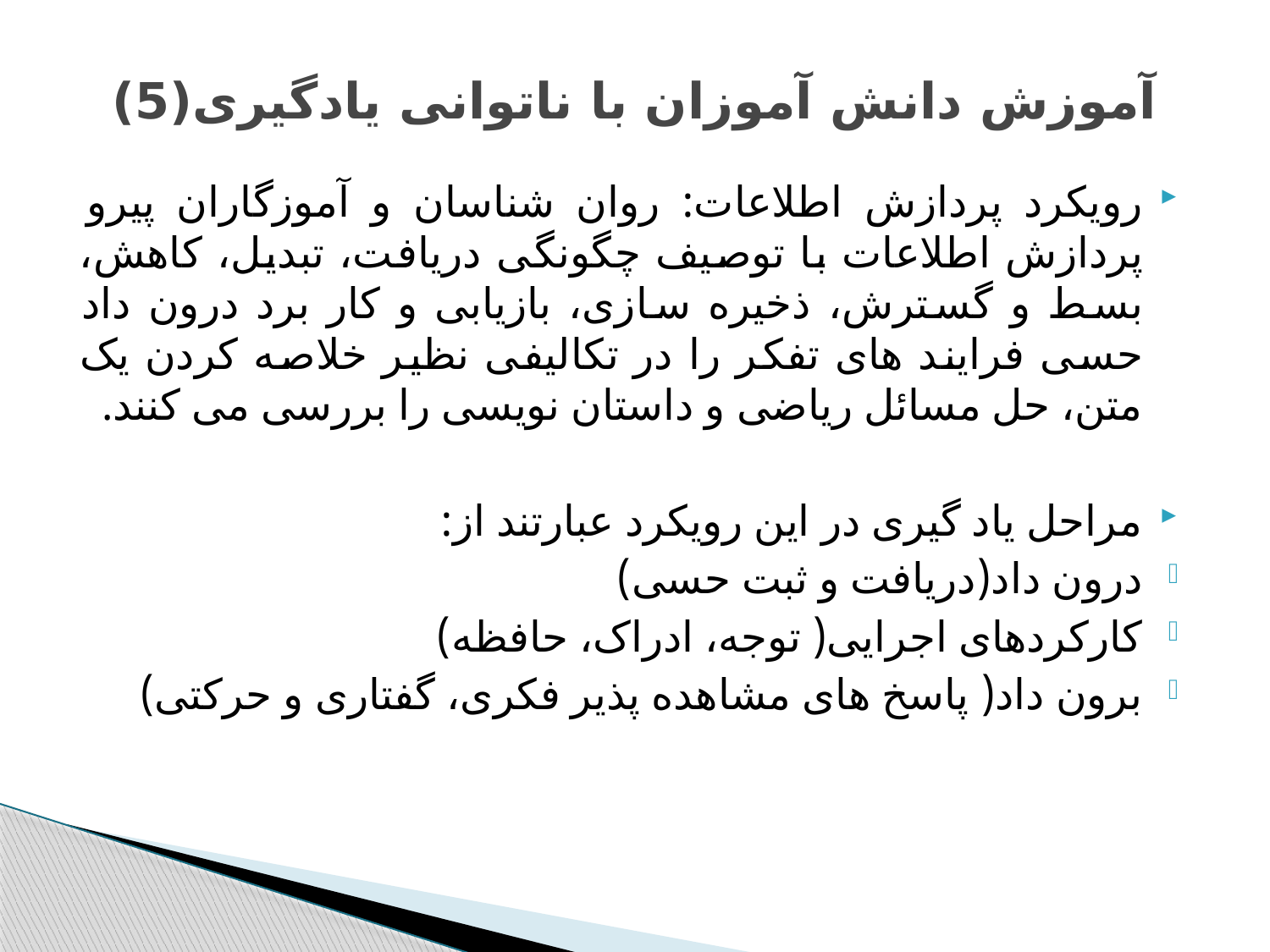

# آموزش دانش آموزان با ناتوانی یادگیری(5)
رویکرد پردازش اطلاعات: روان شناسان و آموزگاران پیرو پردازش اطلاعات با توصیف چگونگی دریافت، تبدیل، کاهش، بسط و گسترش، ذخیره سازی، بازیابی و کار برد درون داد حسی فرایند های تفکر را در تکالیفی نظیر خلاصه کردن یک متن، حل مسائل ریاضی و داستان نویسی را بررسی می کنند.

مراحل یاد گیری در این رویکرد عبارتند از:
درون داد(دریافت و ثبت حسی)
کارکردهای اجرایی( توجه، ادراک، حافظه)
برون داد( پاسخ های مشاهده پذیر فکری، گفتاری و حرکتی)